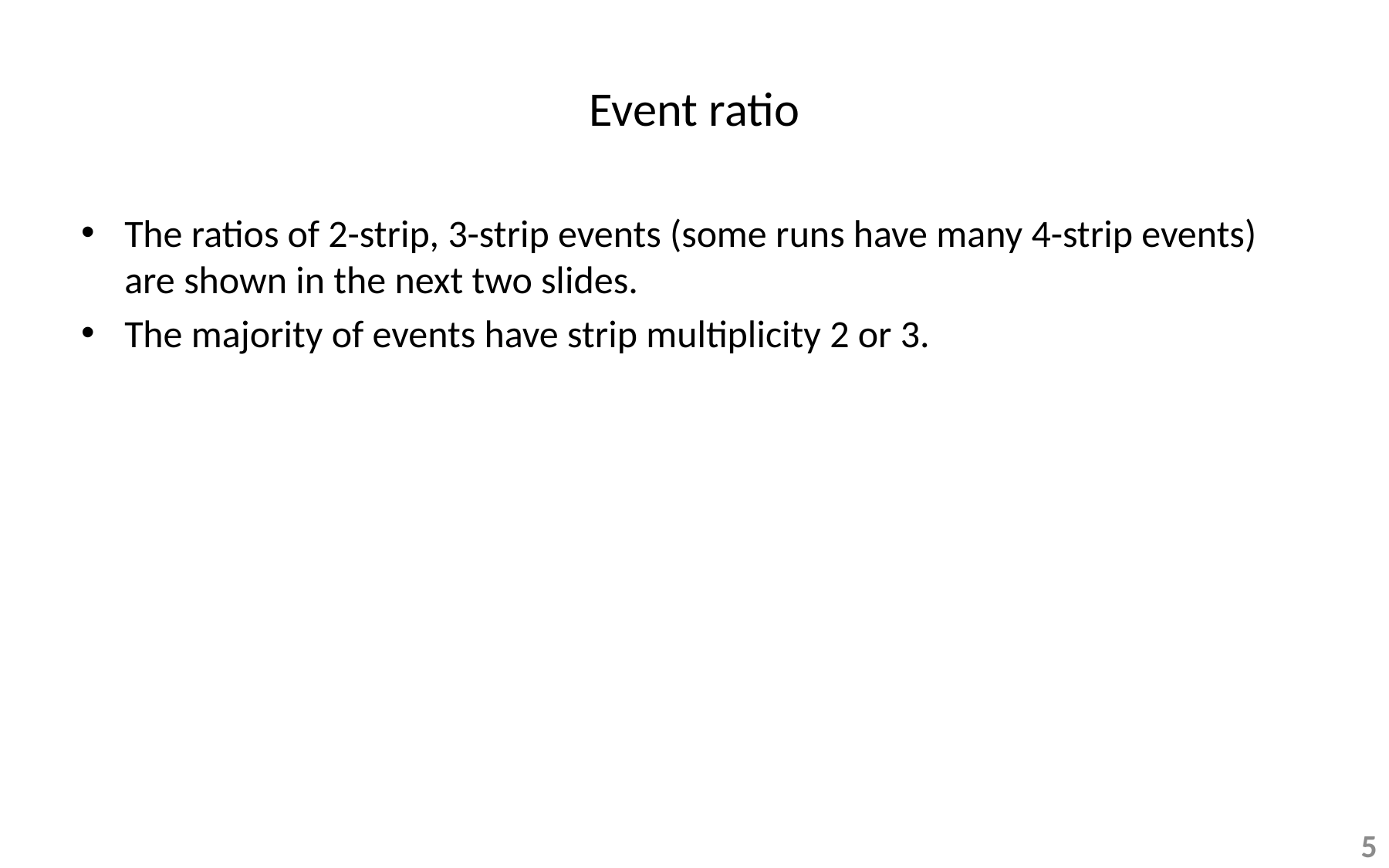

# Event ratio
The ratios of 2-strip, 3-strip events (some runs have many 4-strip events) are shown in the next two slides.
The majority of events have strip multiplicity 2 or 3.
5